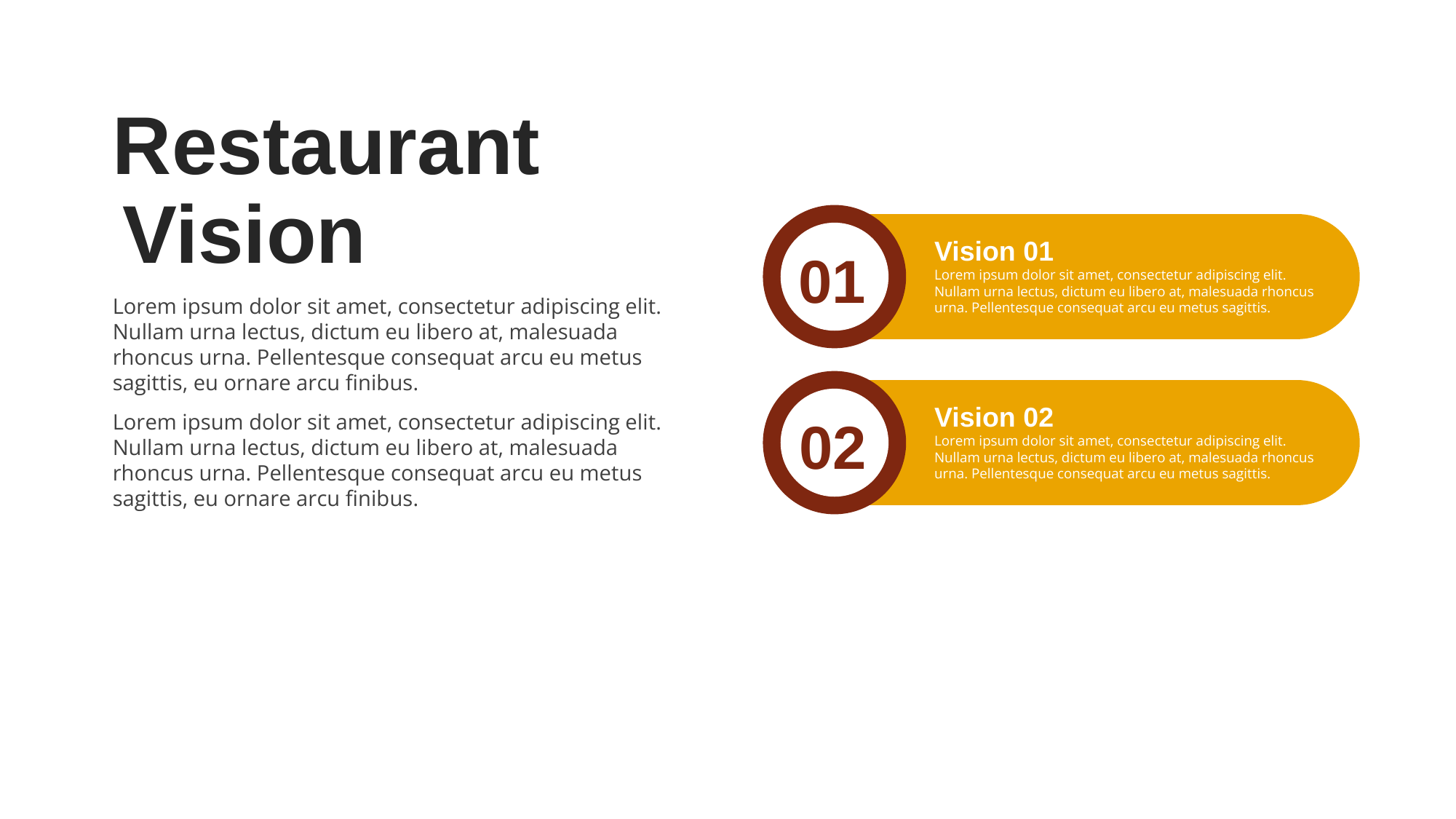

Restaurant
Vision

Vision 01
01
Lorem ipsum dolor sit amet, consectetur adipiscing elit. Nullam urna lectus, dictum eu libero at, malesuada rhoncus urna. Pellentesque consequat arcu eu metus sagittis.
Lorem ipsum dolor sit amet, consectetur adipiscing elit. Nullam urna lectus, dictum eu libero at, malesuada rhoncus urna. Pellentesque consequat arcu eu metus sagittis, eu ornare arcu finibus.

Vision 02
Lorem ipsum dolor sit amet, consectetur adipiscing elit. Nullam urna lectus, dictum eu libero at, malesuada rhoncus urna. Pellentesque consequat arcu eu metus sagittis, eu ornare arcu finibus.
02
Lorem ipsum dolor sit amet, consectetur adipiscing elit. Nullam urna lectus, dictum eu libero at, malesuada rhoncus urna. Pellentesque consequat arcu eu metus sagittis.